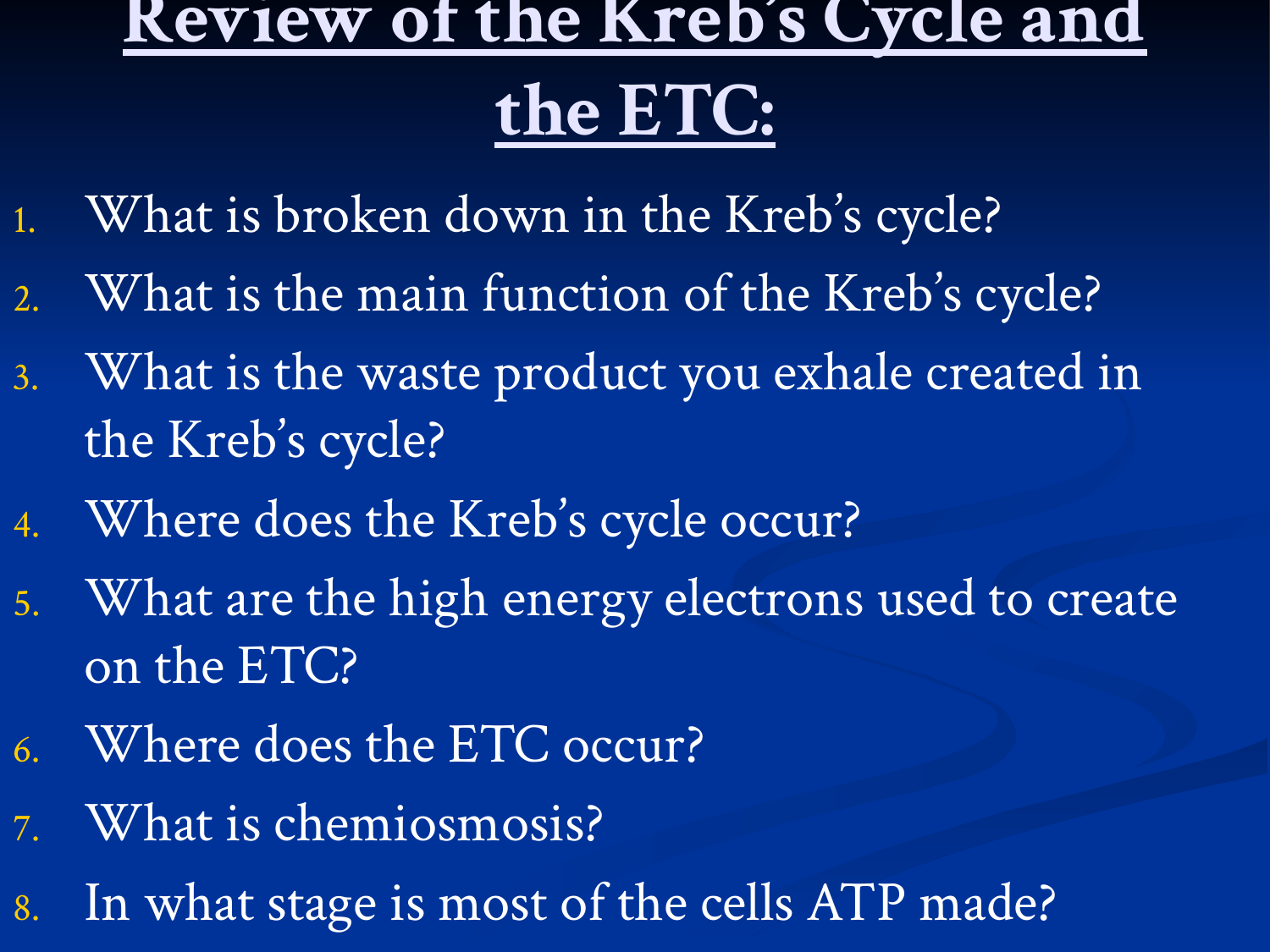

# Review of the Kreb’s Cycle and the ETC:
What is broken down in the Kreb’s cycle?
What is the main function of the Kreb’s cycle?
What is the waste product you exhale created in the Kreb’s cycle?
Where does the Kreb’s cycle occur?
What are the high energy electrons used to create on the ETC?
Where does the ETC occur?
What is chemiosmosis?
In what stage is most of the cells ATP made?